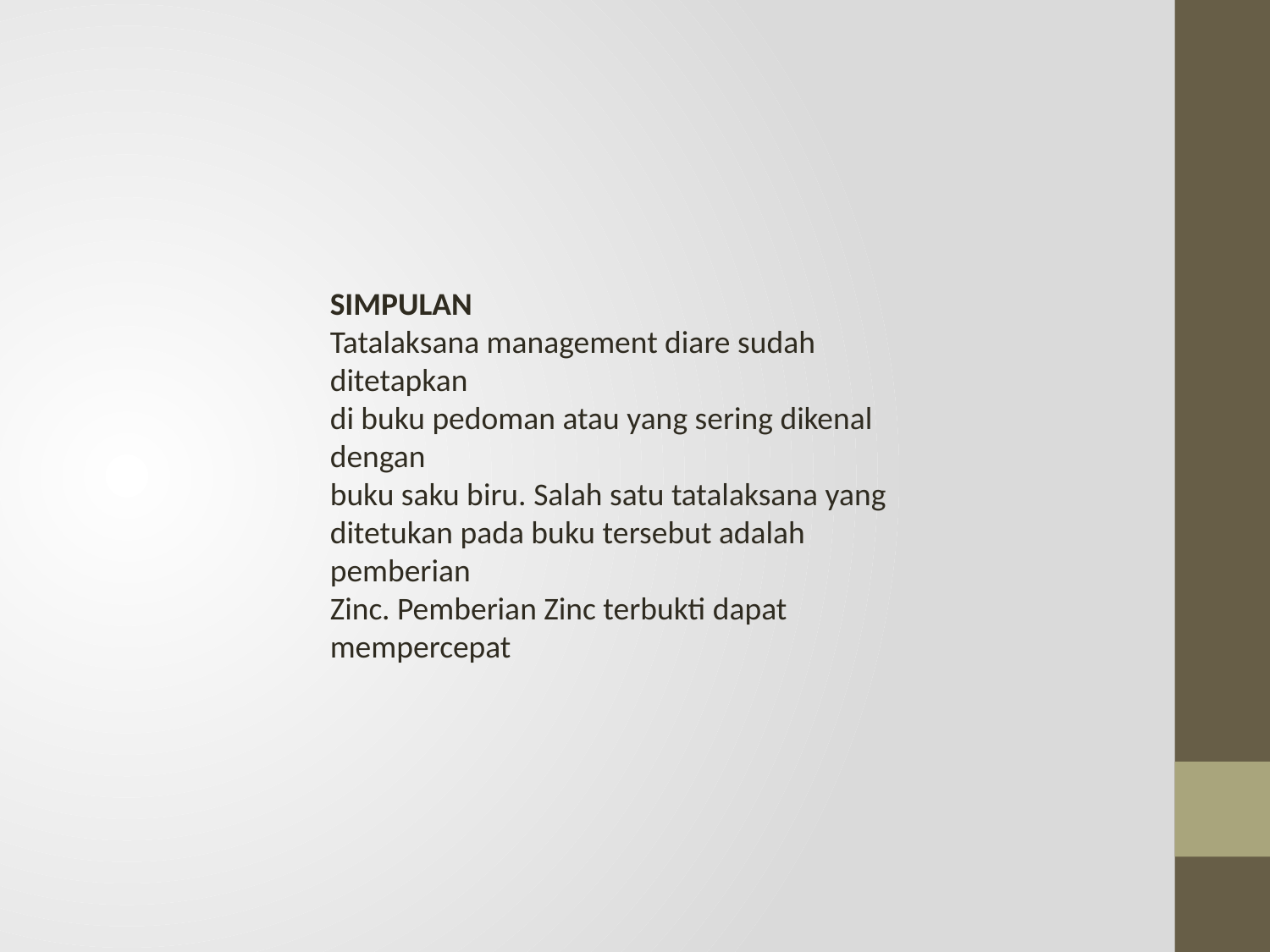

SIMPULAN
Tatalaksana management diare sudah ditetapkan
di buku pedoman atau yang sering dikenal dengan
buku saku biru. Salah satu tatalaksana yang
ditetukan pada buku tersebut adalah pemberian
Zinc. Pemberian Zinc terbukti dapat mempercepat